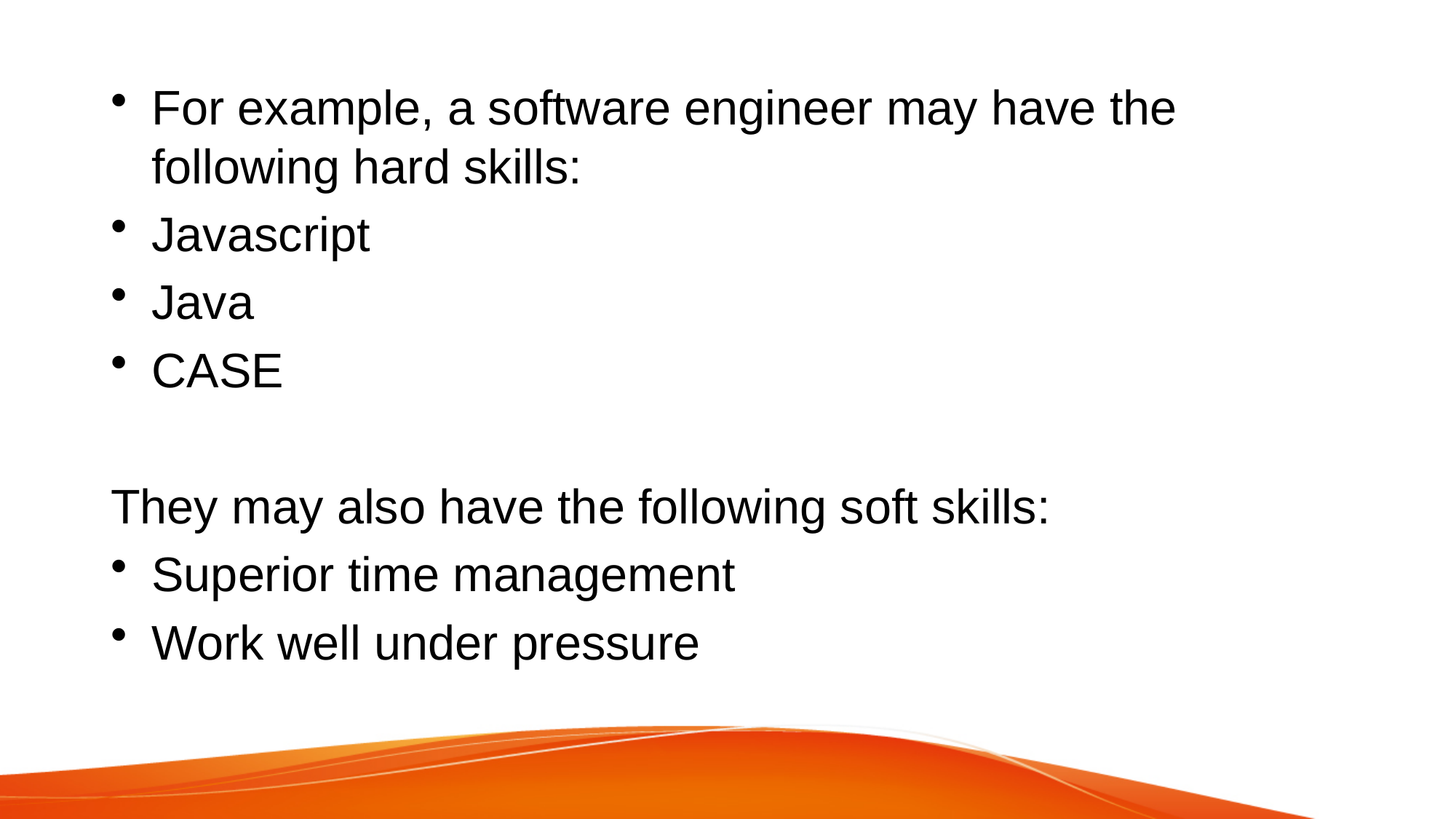

For example, a software engineer may have the following hard skills:
Javascript
Java
CASE

They may also have the following soft skills:
Superior time management
Work well under pressure